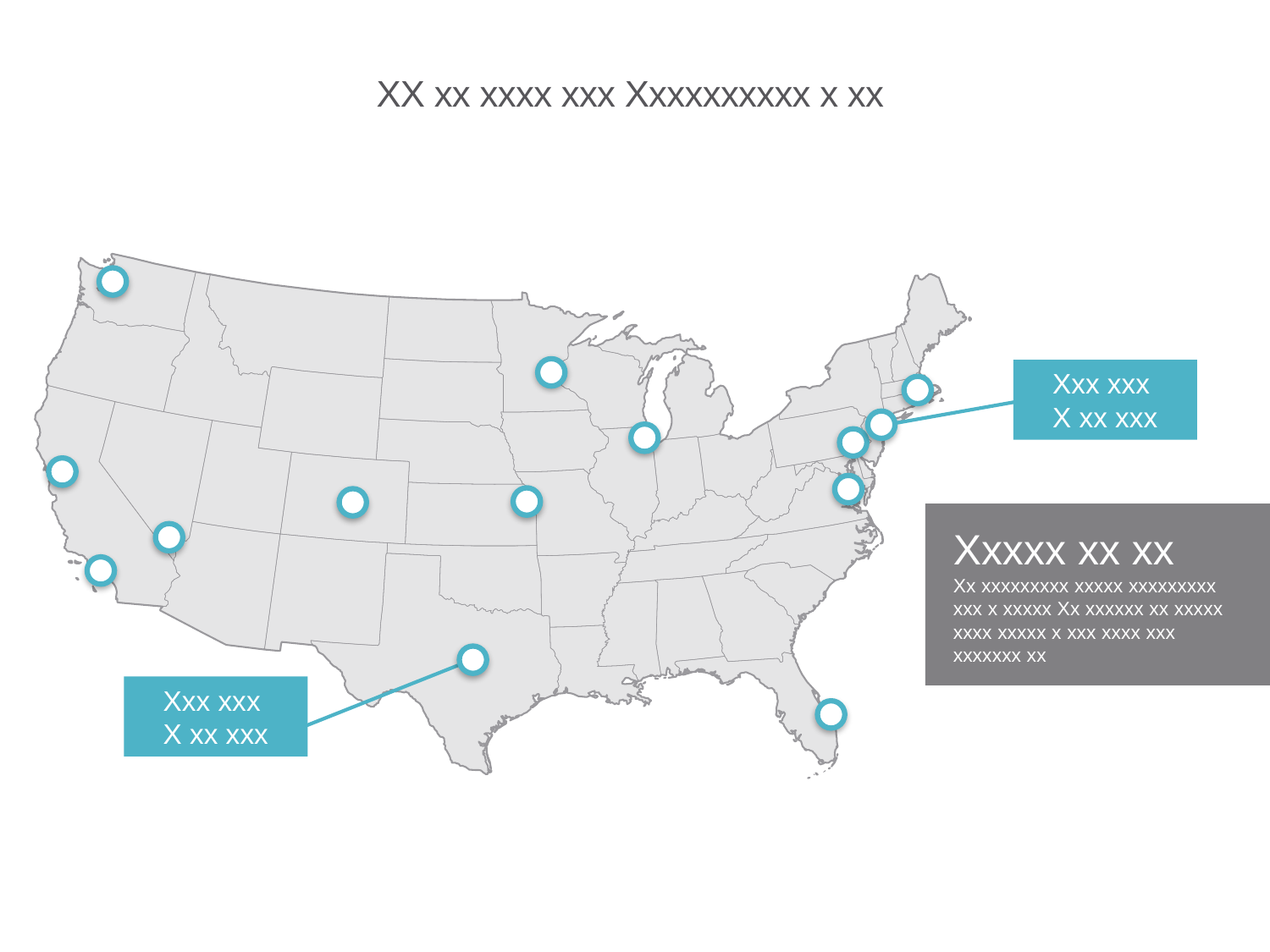

# XX xx xxxx xxx Xxxxxxxxxx x xx

Xxx xxx
X xx xxx

Xxxxx xx xx
Xx xxxxxxxxx xxxxx xxxxxxxxx xxx x xxxxx Xx xxxxxx xx xxxxx xxxx xxxxx x xxx xxxx xxx xxxxxxx xx

Xxx xxx
X xx xxx